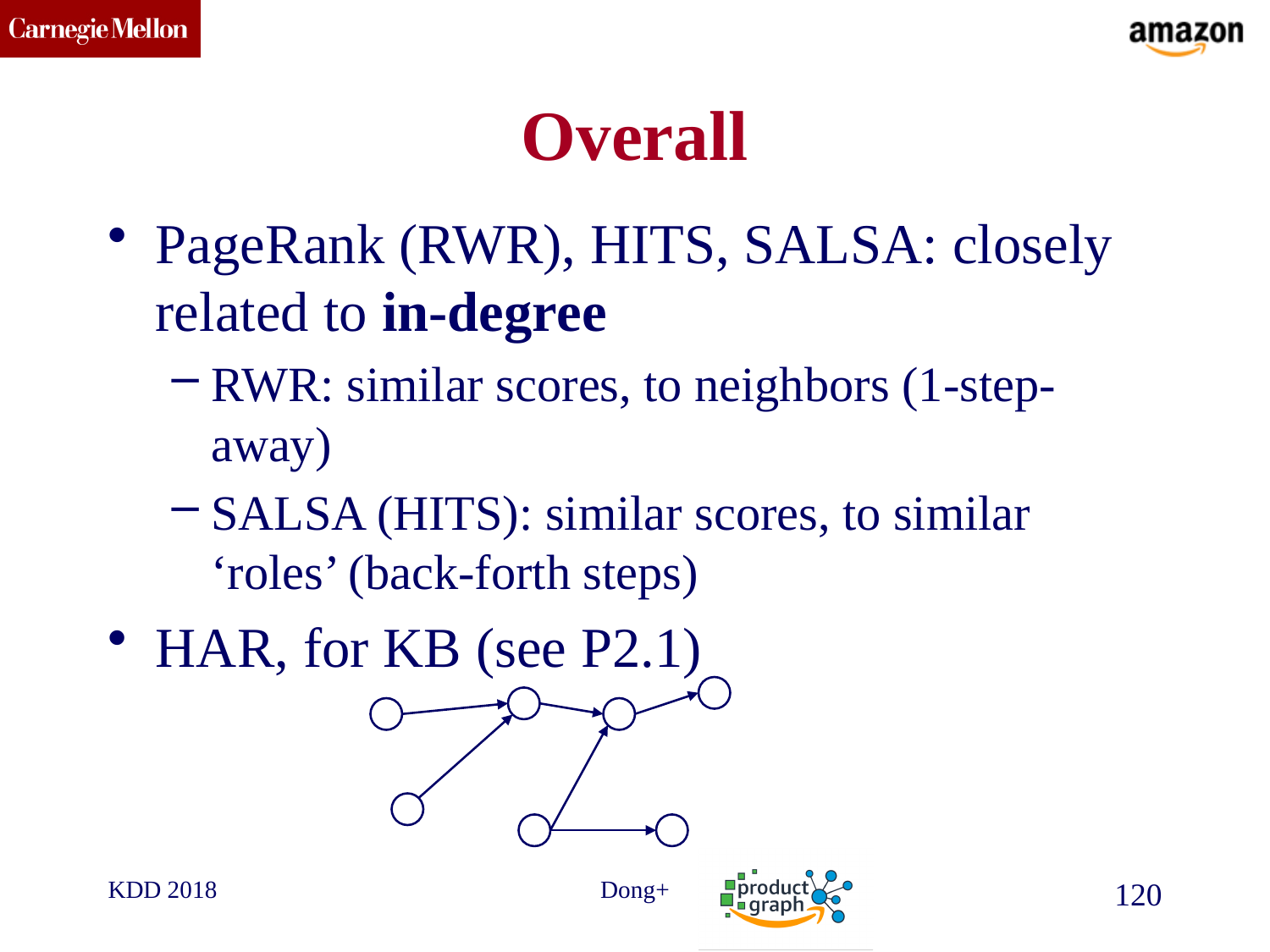

# Overall
PageRank (RWR), HITS, SALSA: closely related to in-degree
RWR: similar scores, to neighbors (1-step-away)
SALSA (HITS): similar scores, to similar ‘roles’ (back-forth steps)
HAR, for KB (see P2.1)

KDD 2018
Dong+
120